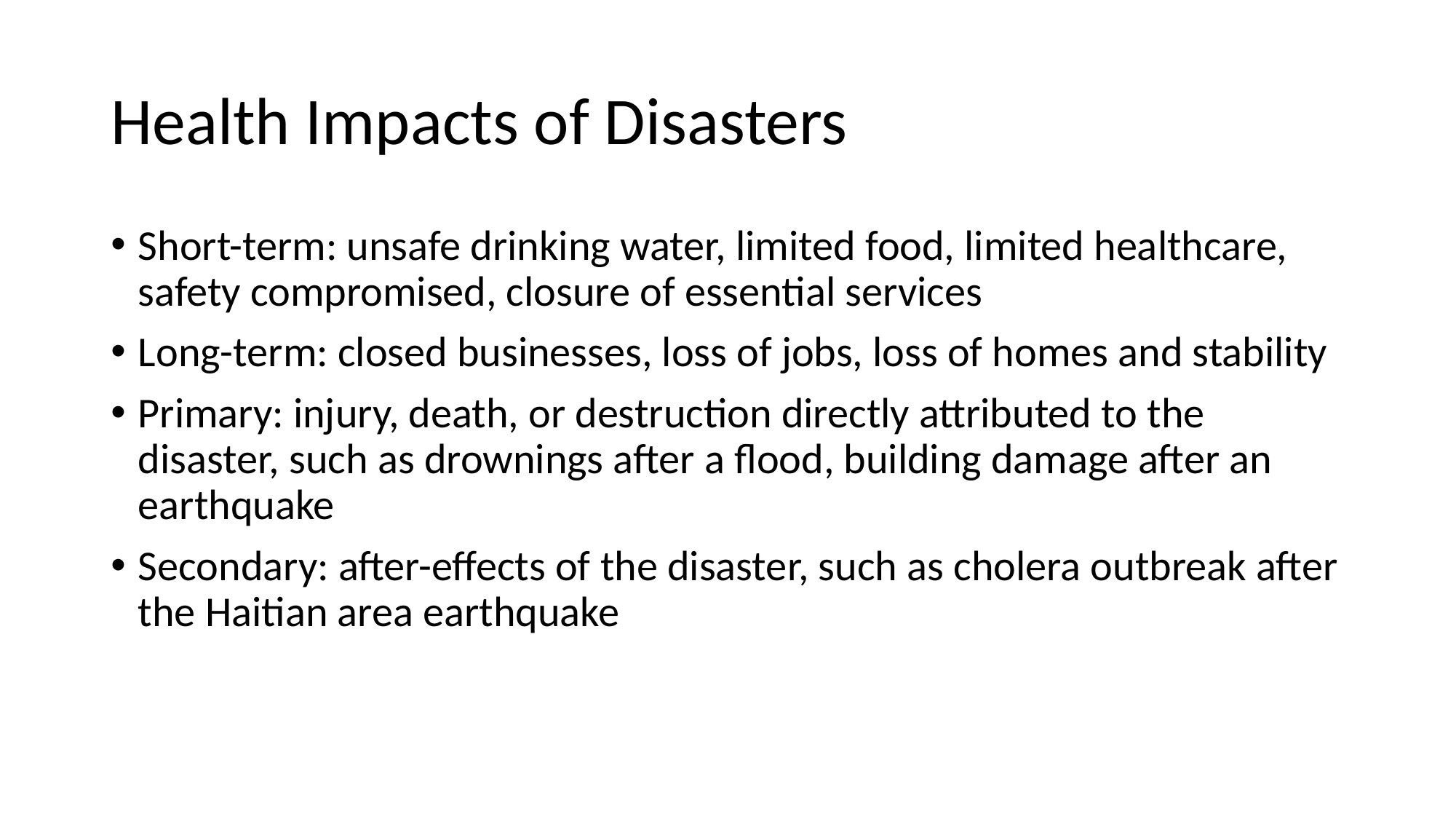

# Health Impacts of Disasters
Short-term: unsafe drinking water, limited food, limited healthcare, safety compromised, closure of essential services
Long-term: closed businesses, loss of jobs, loss of homes and stability
Primary: injury, death, or destruction directly attributed to the disaster, such as drownings after a flood, building damage after an earthquake
Secondary: after-effects of the disaster, such as cholera outbreak after the Haitian area earthquake